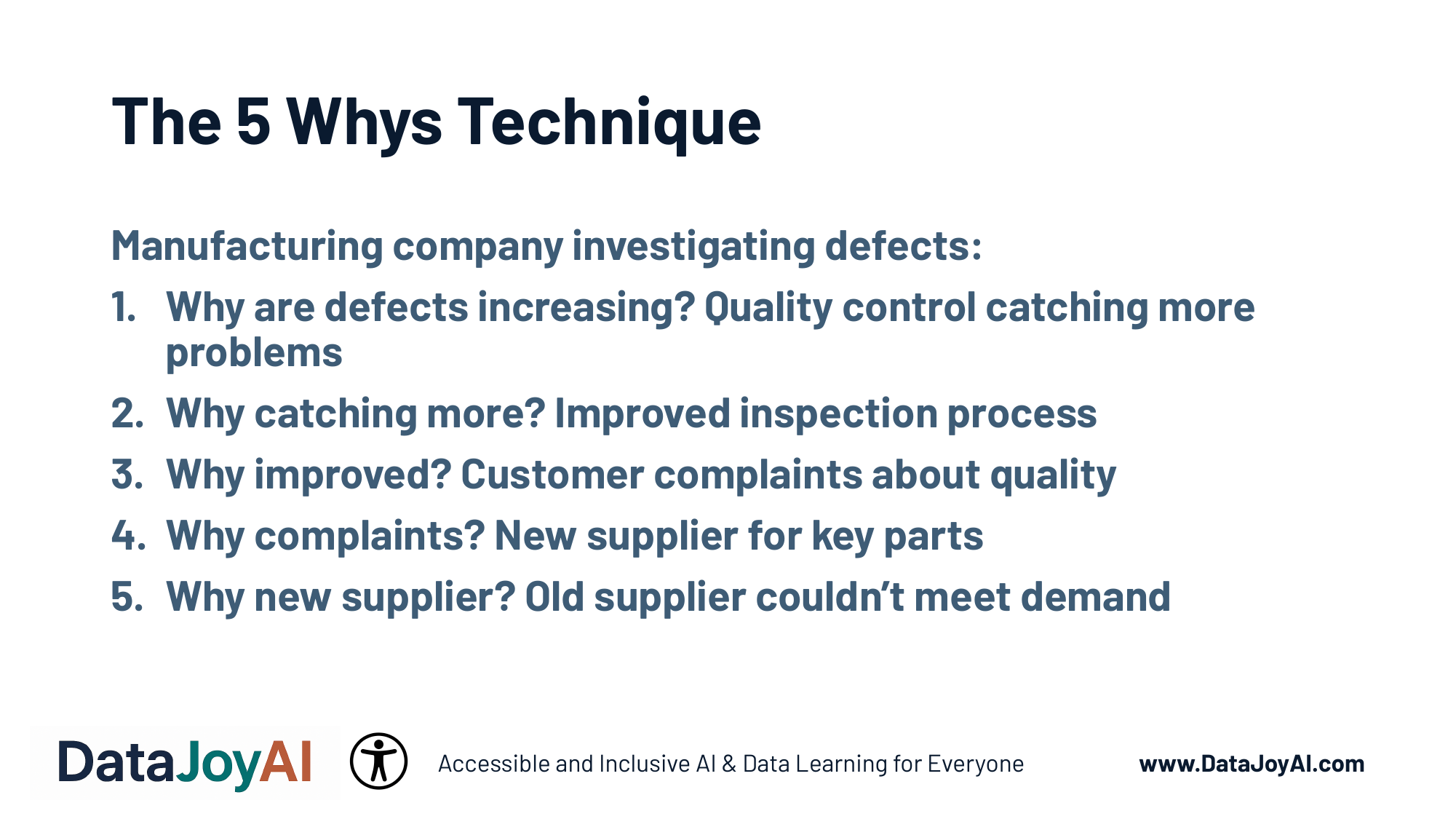

# The 5 Whys Technique
Manufacturing company investigating defects:
Why are defects increasing? Quality control catching more problems
Why catching more? Improved inspection process
Why improved? Customer complaints about quality
Why complaints? New supplier for key parts
Why new supplier? Old supplier couldn’t meet demand